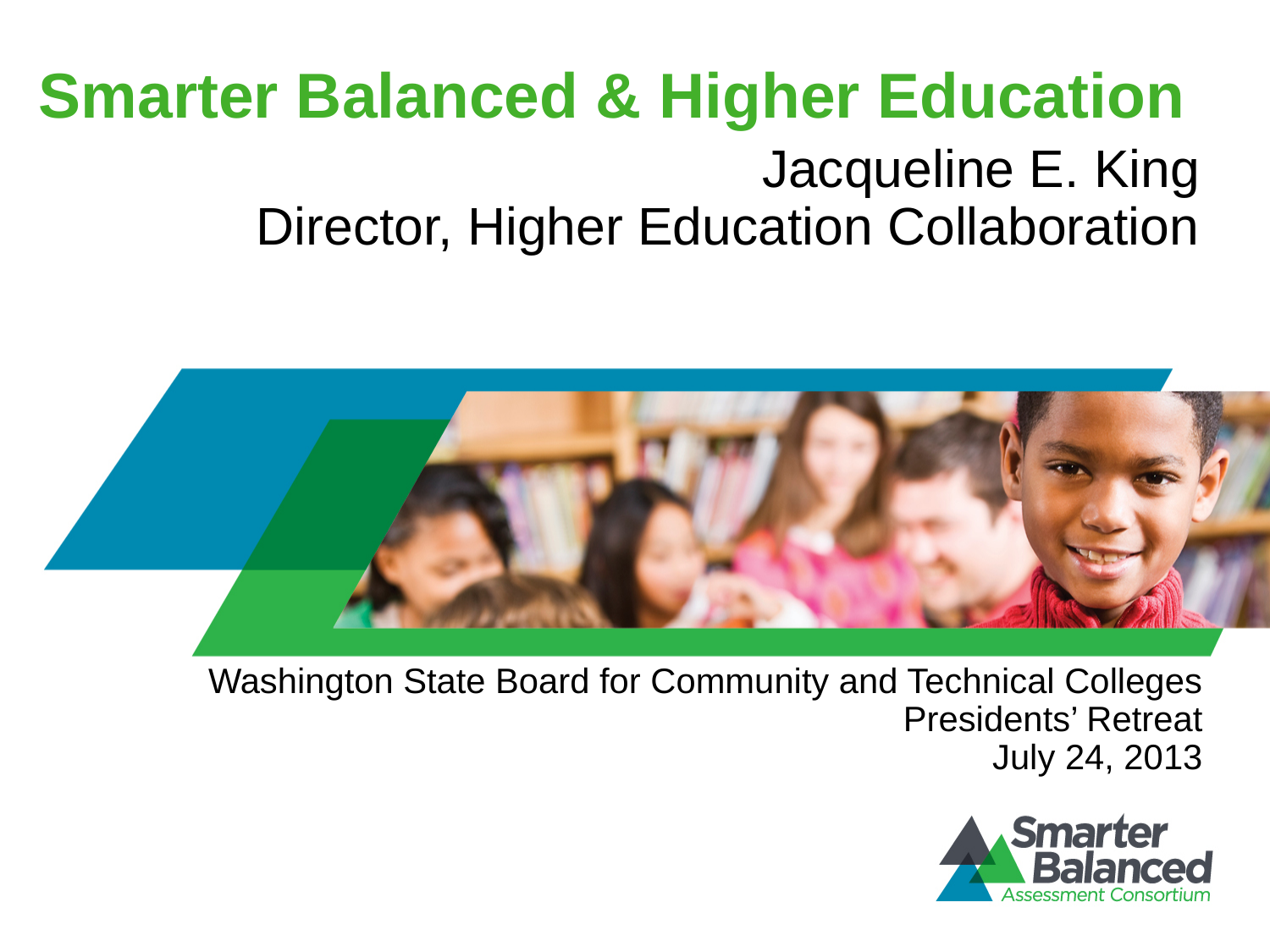

# Smarter Balanced & Higher Education
Jacqueline E. King
Director, Higher Education Collaboration
Washington State Board for Community and Technical Colleges Presidents’ Retreat
July 24, 2013